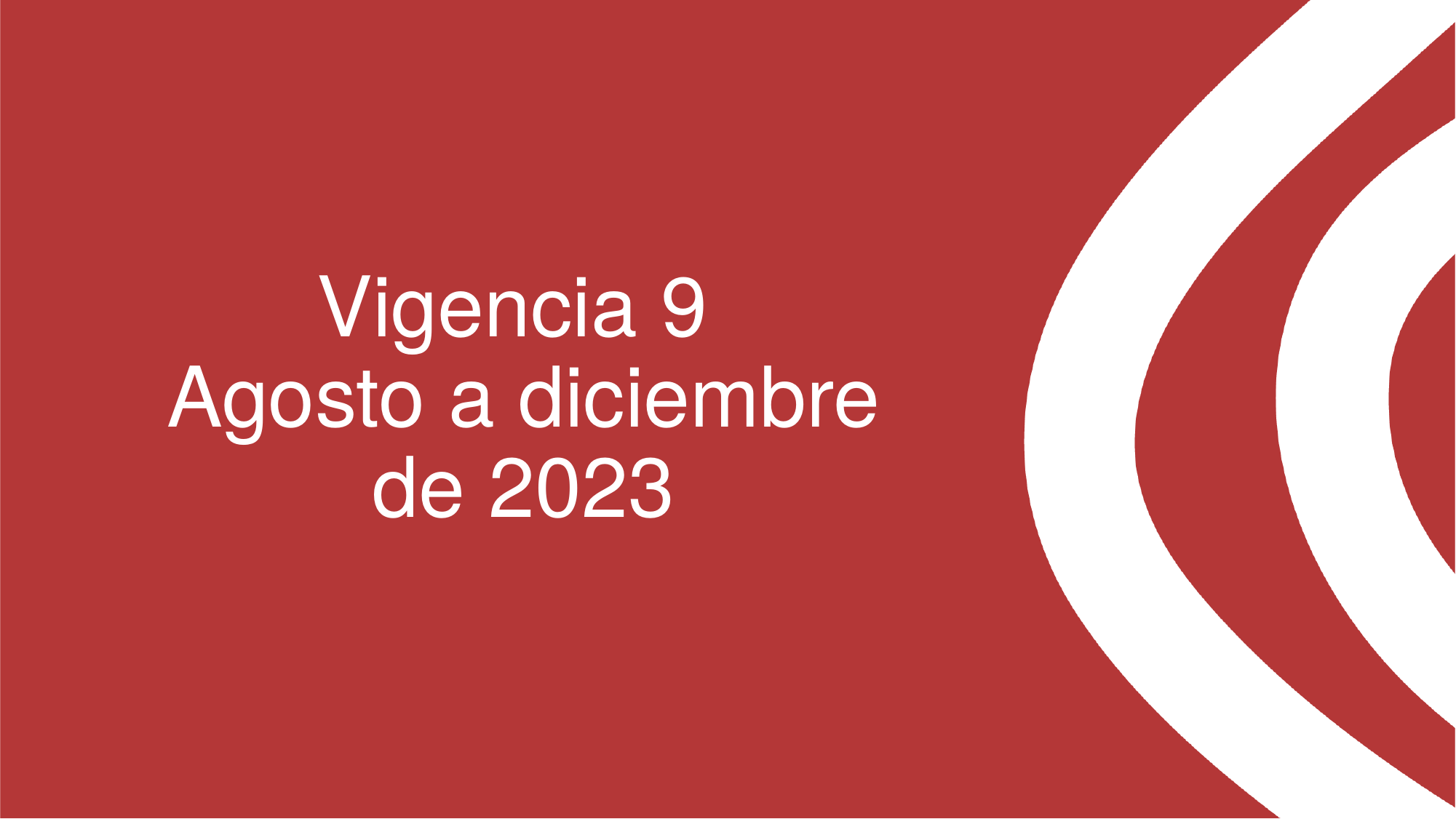

# Vigencia 9 Agosto a diciembre de 2023